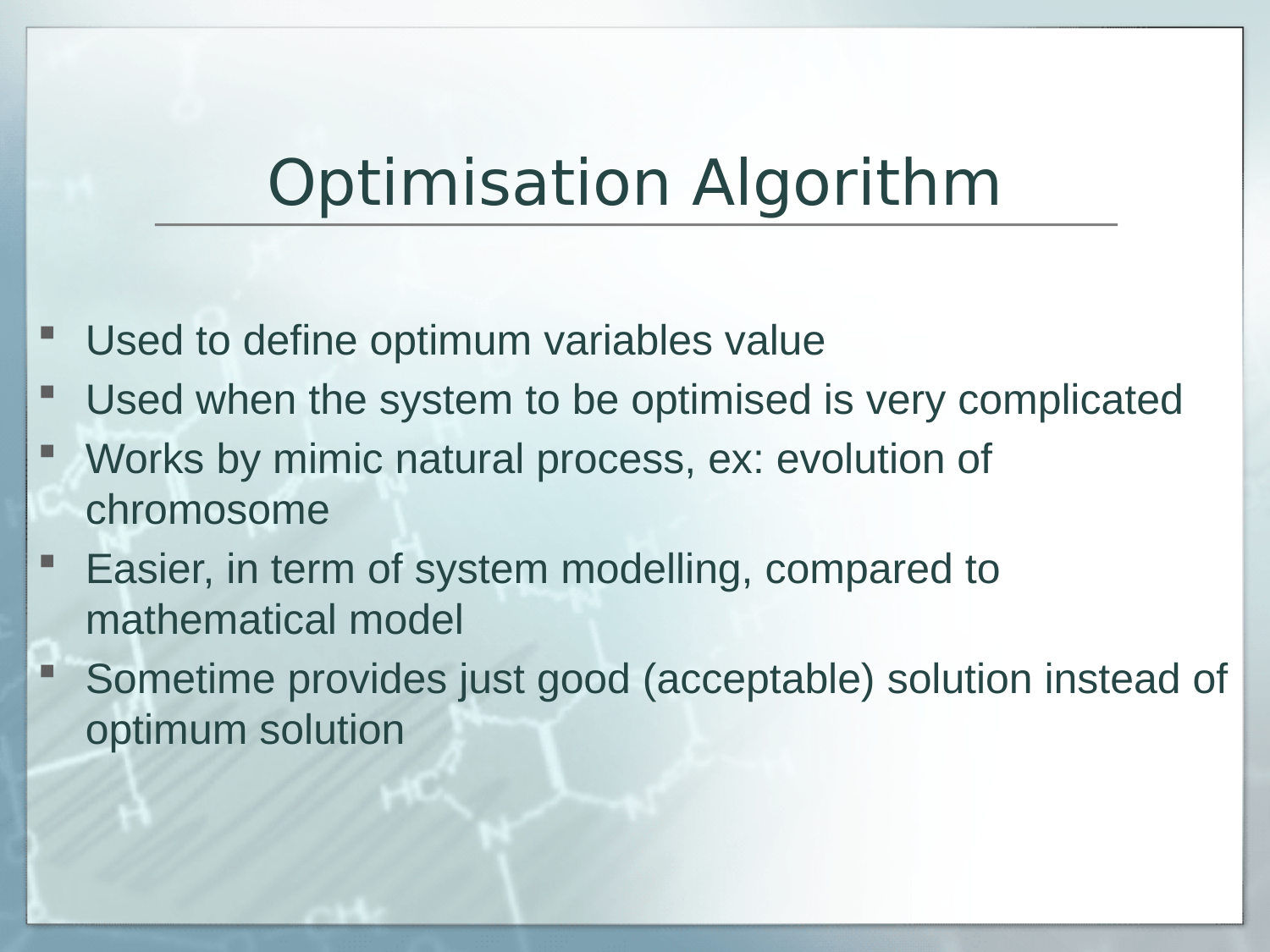

# Optimisation Algorithm
Used to define optimum variables value
Used when the system to be optimised is very complicated
Works by mimic natural process, ex: evolution of chromosome
Easier, in term of system modelling, compared to mathematical model
Sometime provides just good (acceptable) solution instead of optimum solution